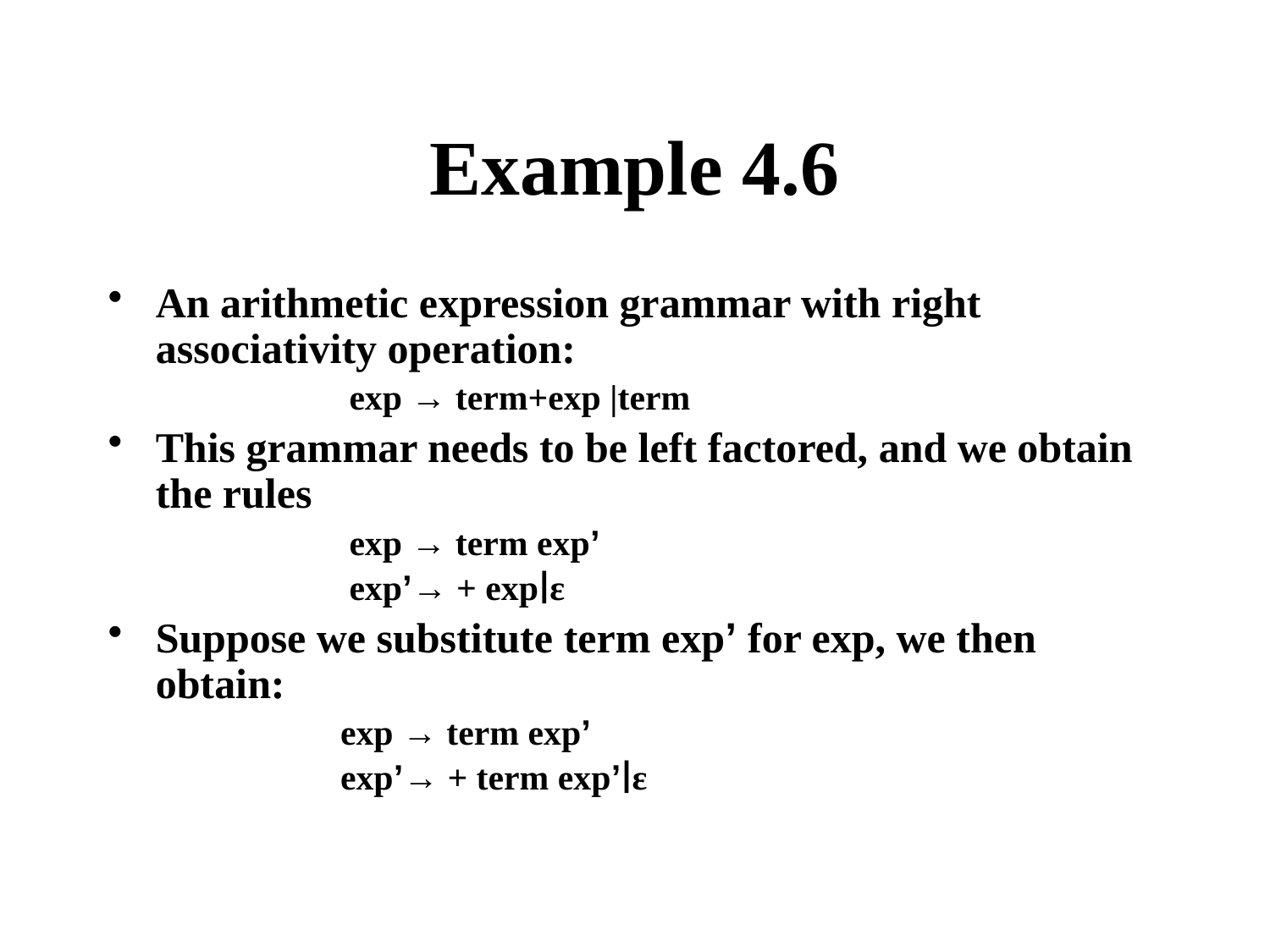

# Example 4.6
An arithmetic expression grammar with right associativity operation:
                    exp → term+exp |term
This grammar needs to be left factored, and we obtain the rules
                    exp → term exp’
                    exp’→ + exp∣ε
Suppose we substitute term exp’ for exp, we then obtain:
                   exp → term exp’
                   exp’→ + term exp’∣ε